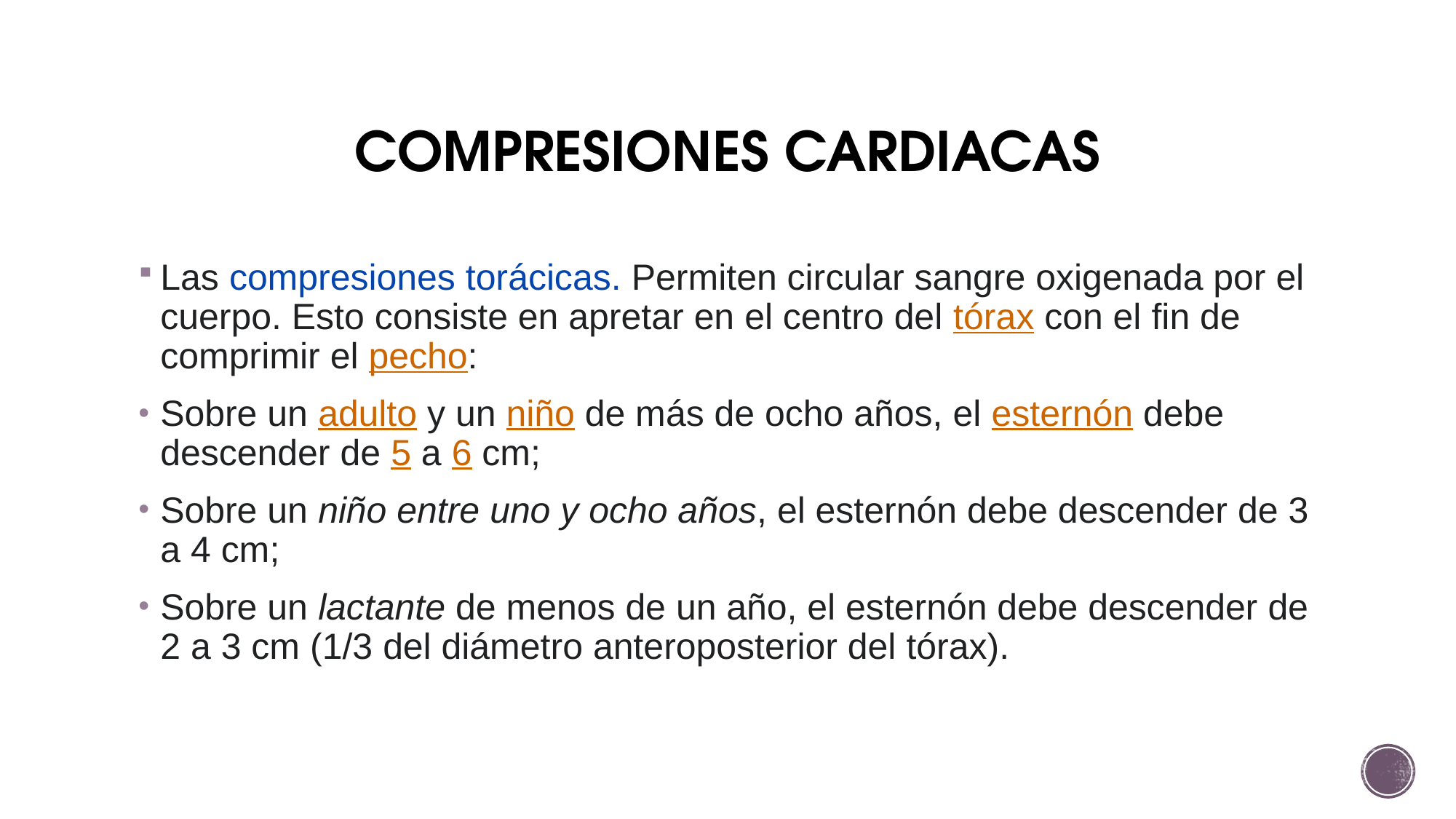

# COMPRESIONES CARDIACAS
Las compresiones torácicas. Permiten circular sangre oxigenada por el cuerpo. Esto consiste en apretar en el centro del tórax con el fin de comprimir el pecho:
Sobre un adulto y un niño de más de ocho años, el esternón debe descender de 5 a 6 cm;
Sobre un niño entre uno y ocho años, el esternón debe descender de 3 a 4 cm;
Sobre un lactante de menos de un año, el esternón debe descender de 2 a 3 cm (1/3 del diámetro anteroposterior del tórax).